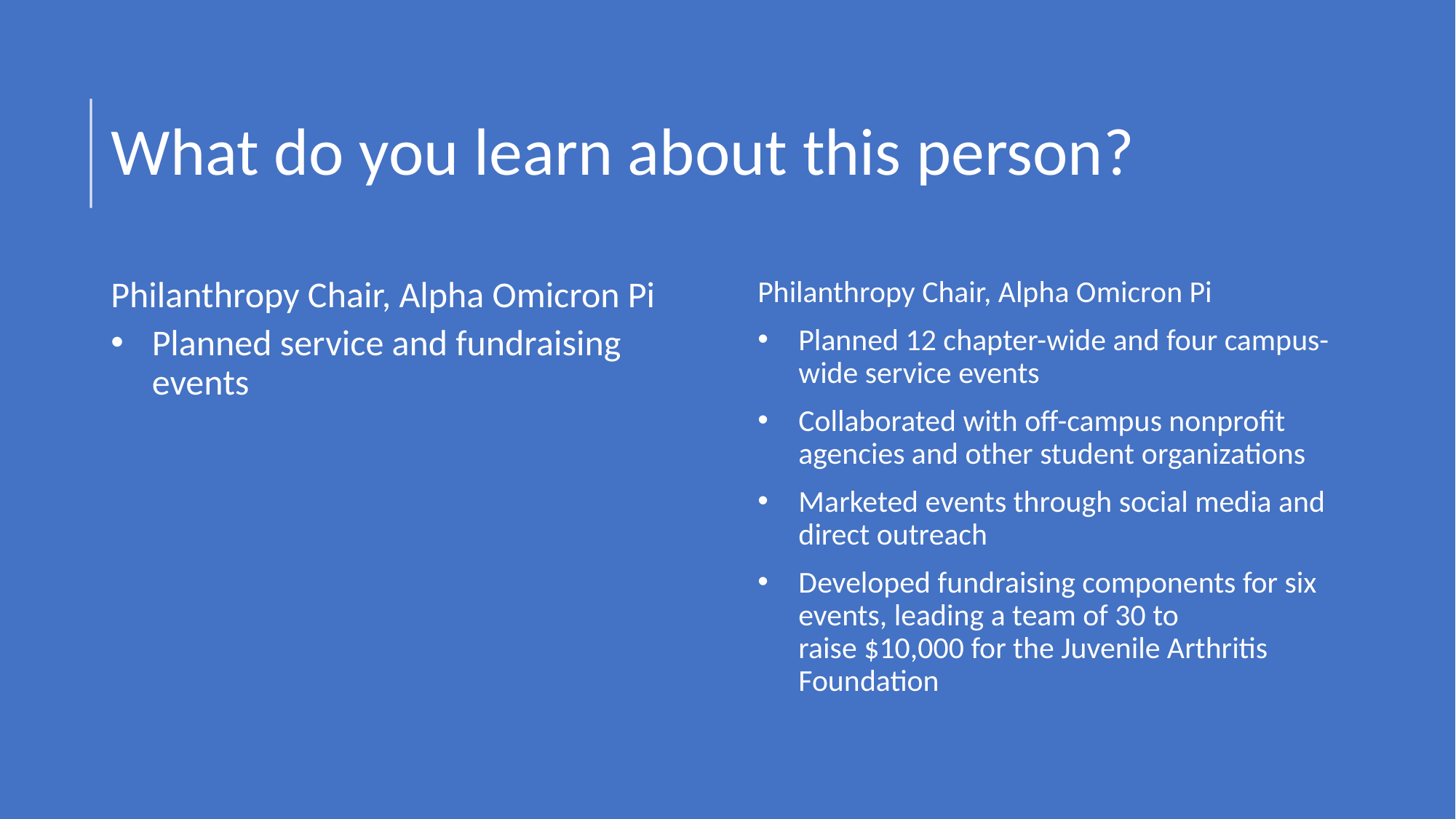

# What do you learn about this person?
Philanthropy Chair, Alpha Omicron Pi
Planned service and fundraising events
Philanthropy Chair, Alpha Omicron Pi
Planned 12 chapter-wide and four campus-wide service events
Collaborated with off-campus nonprofit agencies and other student organizations
Marketed events through social media and direct outreach
Developed fundraising components for six events, leading a team of 30 to raise $10,000 for the Juvenile Arthritis Foundation